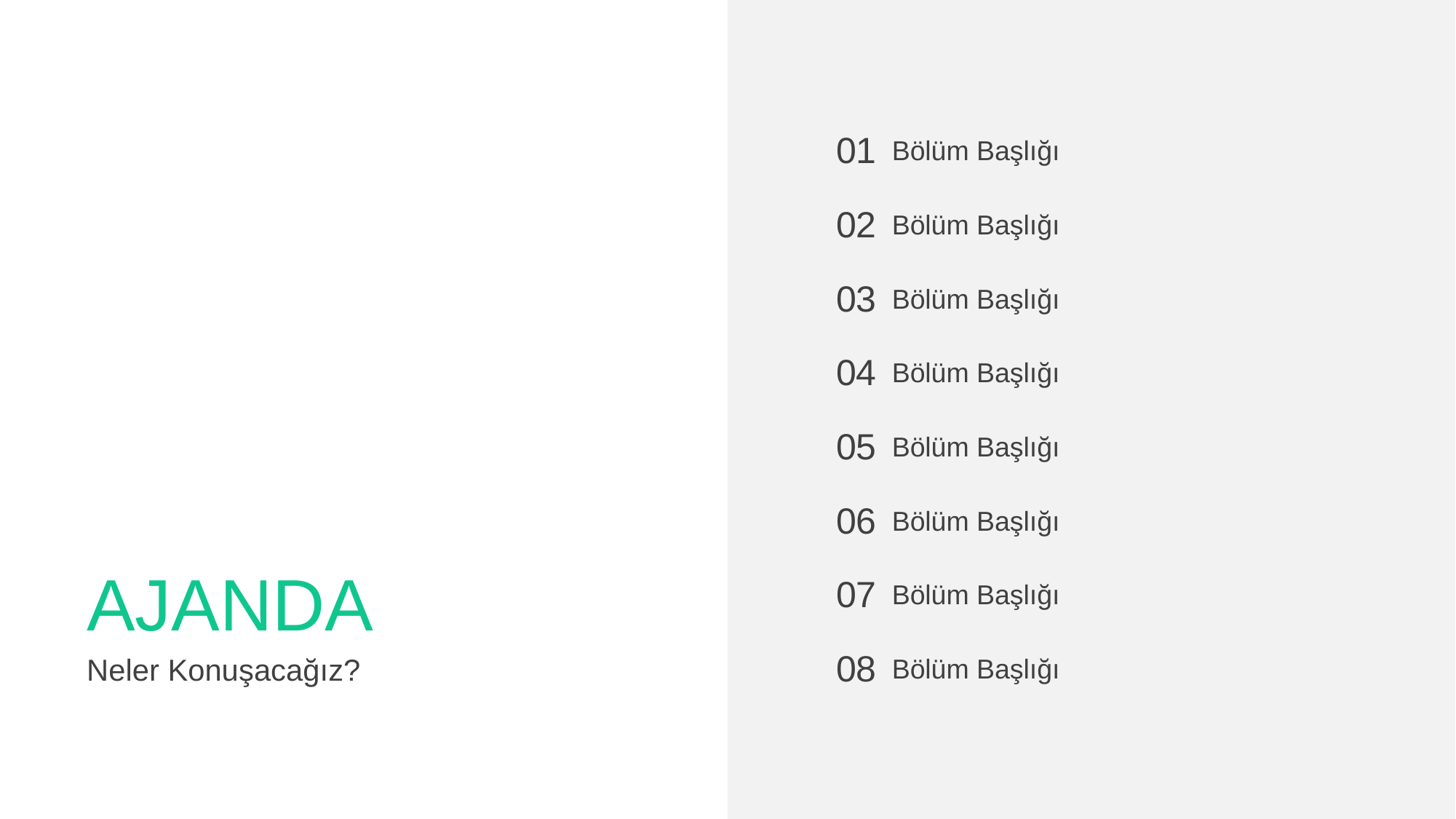

01
Bölüm Başlığı
02
Bölüm Başlığı
03
Bölüm Başlığı
04
Bölüm Başlığı
05
Bölüm Başlığı
# AJANDA
06
Bölüm Başlığı
07
Bölüm Başlığı
Bölüm Başlığı
08
Neler Konuşacağız?